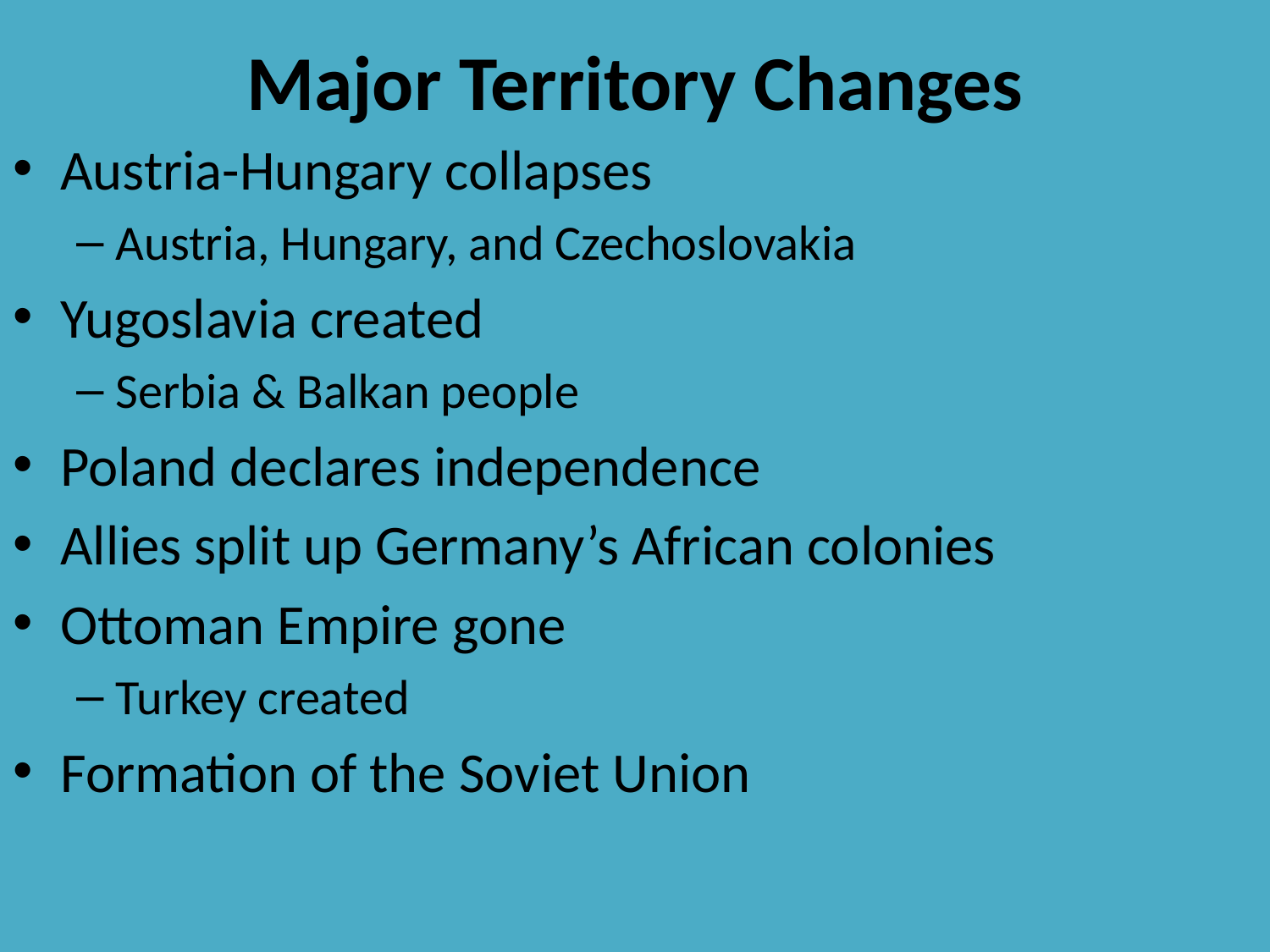

# Major Territory Changes
Austria-Hungary collapses
Austria, Hungary, and Czechoslovakia
Yugoslavia created
Serbia & Balkan people
Poland declares independence
Allies split up Germany’s African colonies
Ottoman Empire gone
Turkey created
Formation of the Soviet Union